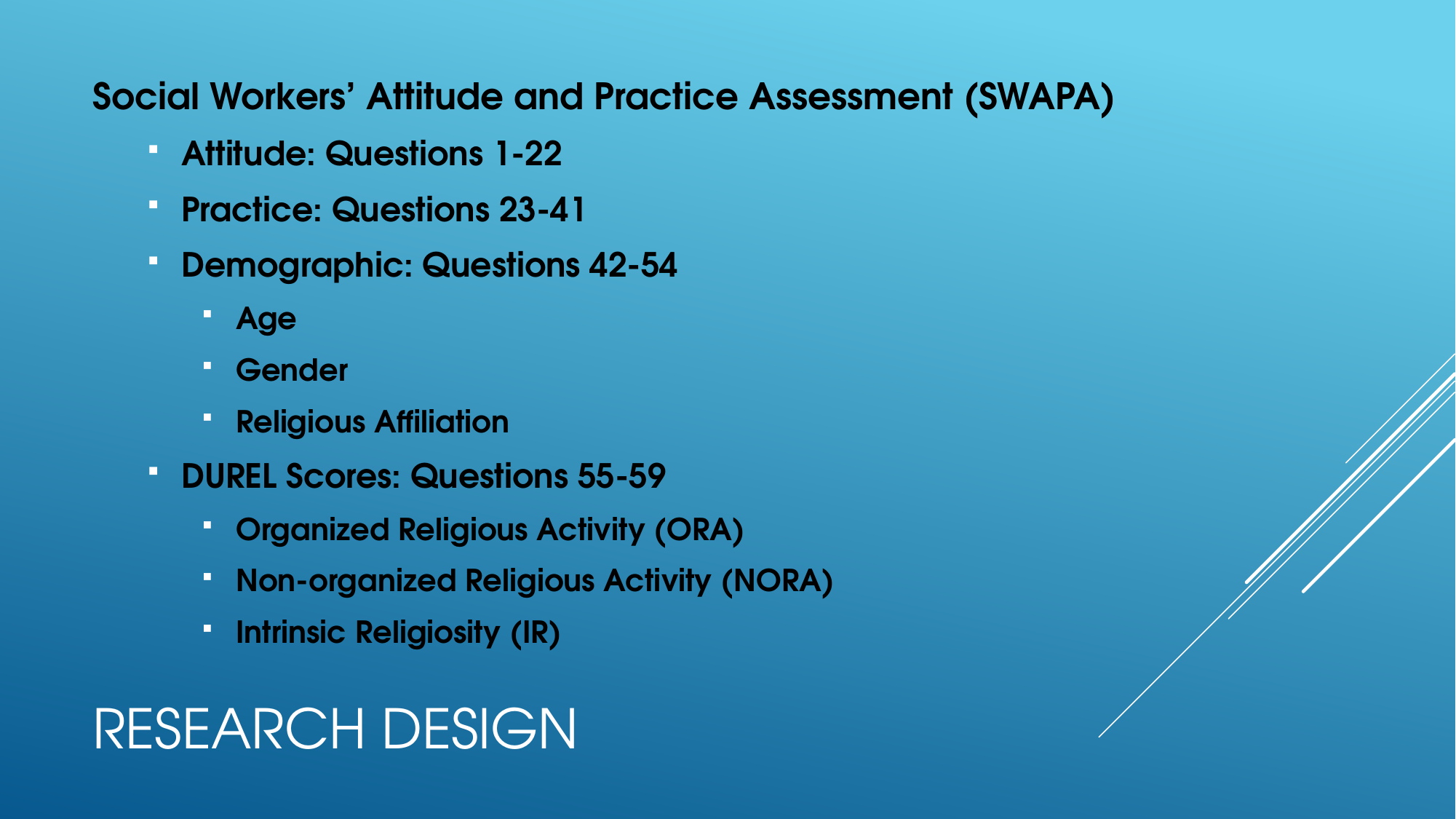

Social Workers’ Attitude and Practice Assessment (SWAPA)
Attitude: Questions 1-22
Practice: Questions 23-41
Demographic: Questions 42-54
Age
Gender
Religious Affiliation
DUREL Scores: Questions 55-59
Organized Religious Activity (ORA)
Non-organized Religious Activity (NORA)
Intrinsic Religiosity (IR)
# research Design